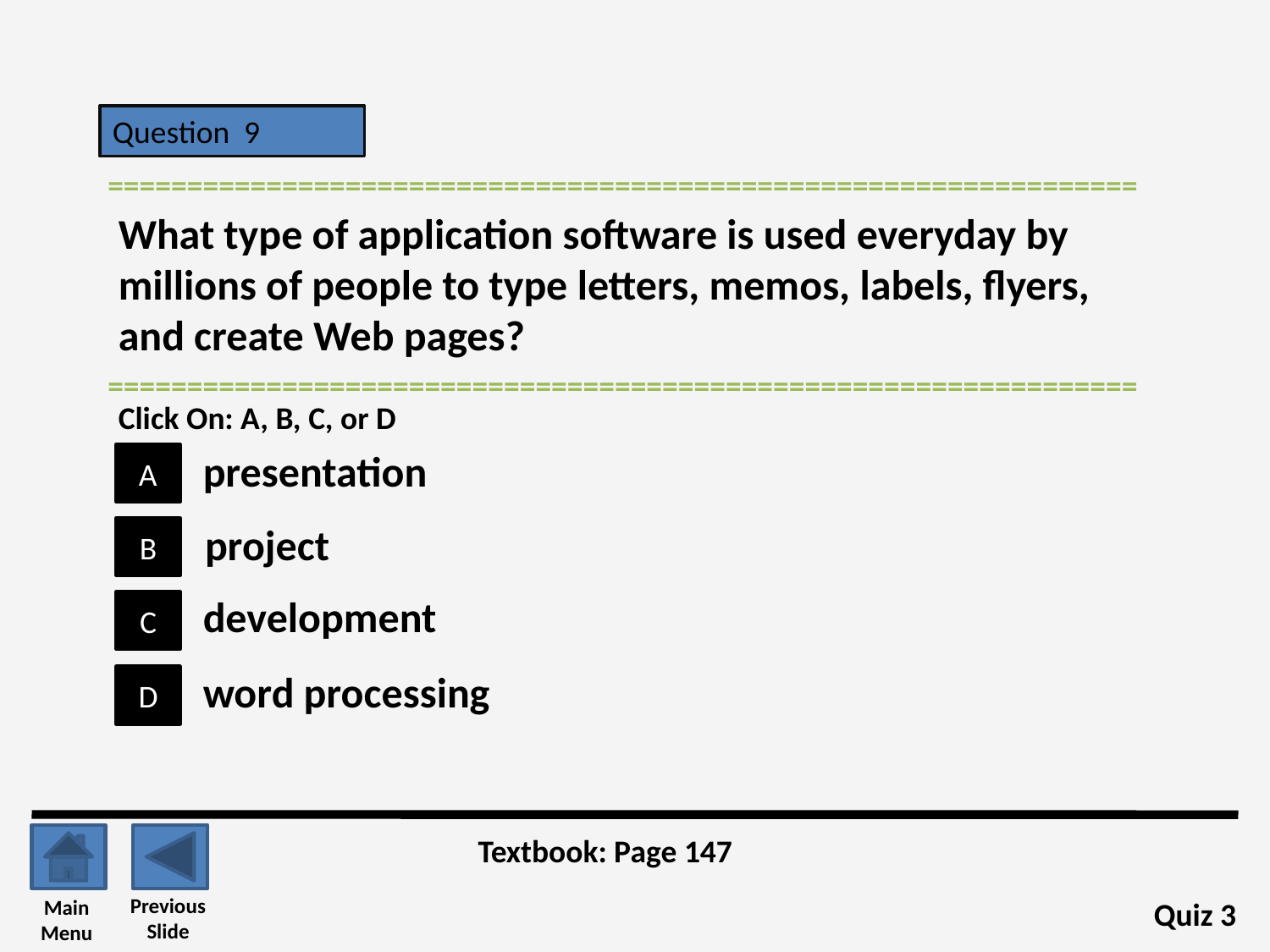

Question  9
=================================================================
What type of application software is used everyday by millions of people to type letters, memos, labels, flyers, and create Web pages?
=================================================================
Click On: A, B, C, or D

presentation
A
project
B
development
C
word processing
D

Textbook: Page 147
Previous
Slide
Main
Menu
Quiz 3